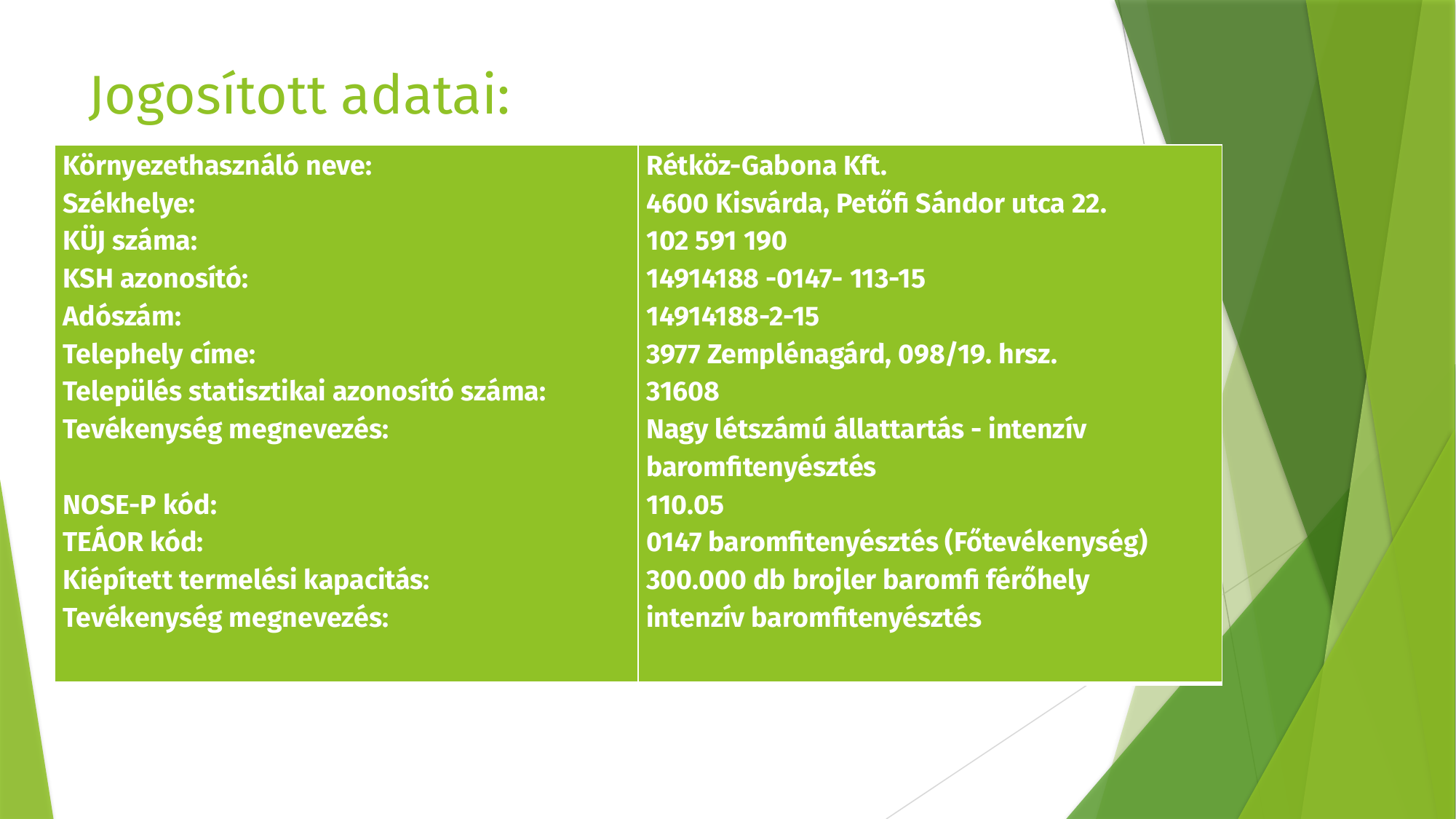

# Jogosított adatai:
| Környezethasználó neve: Székhelye: KÜJ száma: KSH azonosító: Adószám: Telephely címe: Település statisztikai azonosító száma: Tevékenység megnevezés:   NOSE-P kód: TEÁOR kód: Kiépített termelési kapacitás: Tevékenység megnevezés: | Rétköz-Gabona Kft. 4600 Kisvárda, Petőfi Sándor utca 22. 102 591 190 14914188 -0147- 113-15 14914188-2-15 3977 Zemplénagárd, 098/19. hrsz. 31608 Nagy létszámú állattartás - intenzív baromfitenyésztés 110.05 0147 baromfitenyésztés (Főtevékenység) 300.000 db brojler baromfi férőhely intenzív baromfitenyésztés |
| --- | --- |